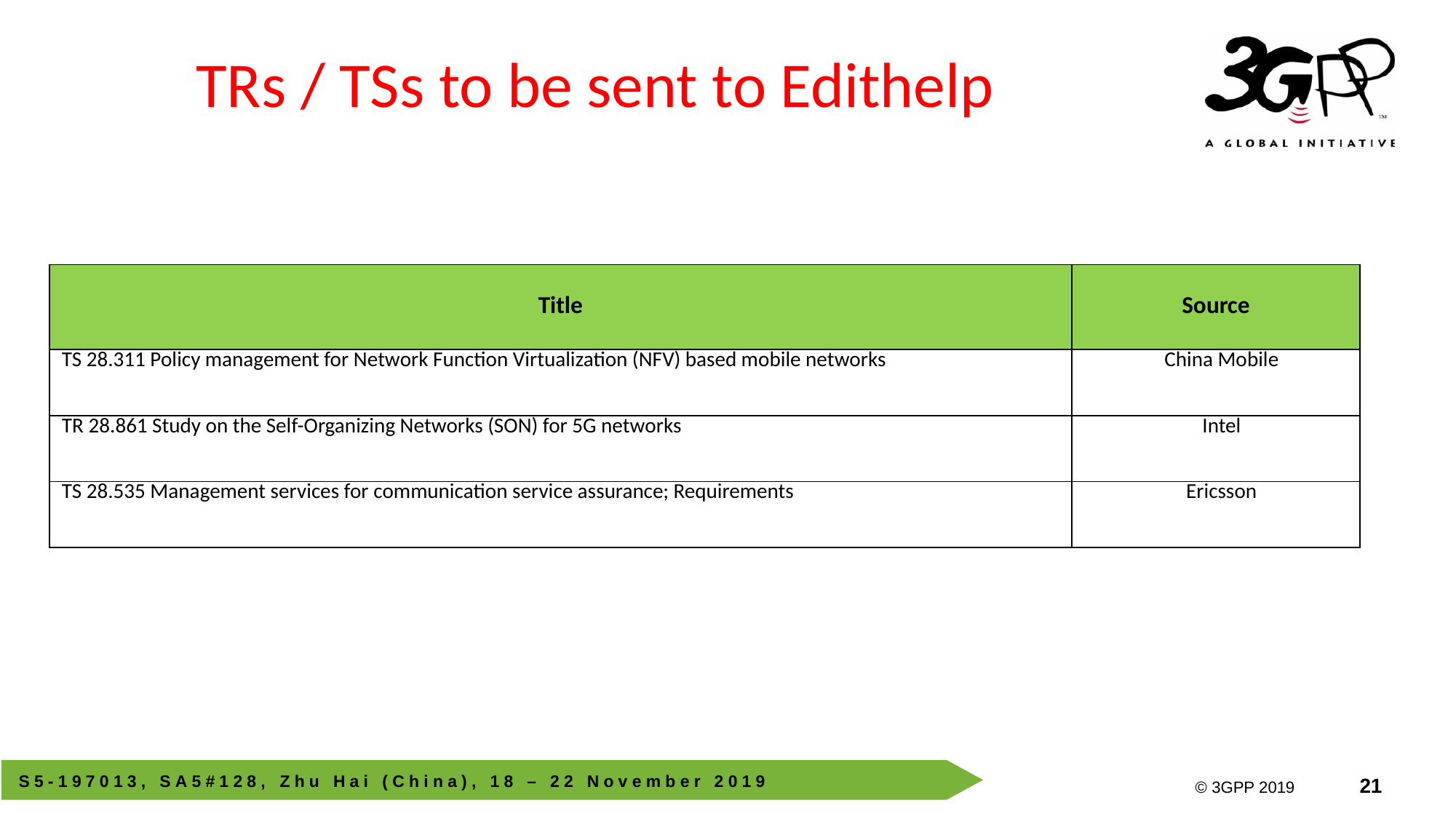

# TRs / TSs to be sent to Edithelp
| Title | Source |
| --- | --- |
| TS 28.311 Policy management for Network Function Virtualization (NFV) based mobile networks | China Mobile |
| TR 28.861 Study on the Self-Organizing Networks (SON) for 5G networks | Intel |
| TS 28.535 Management services for communication service assurance; Requirements | Ericsson |